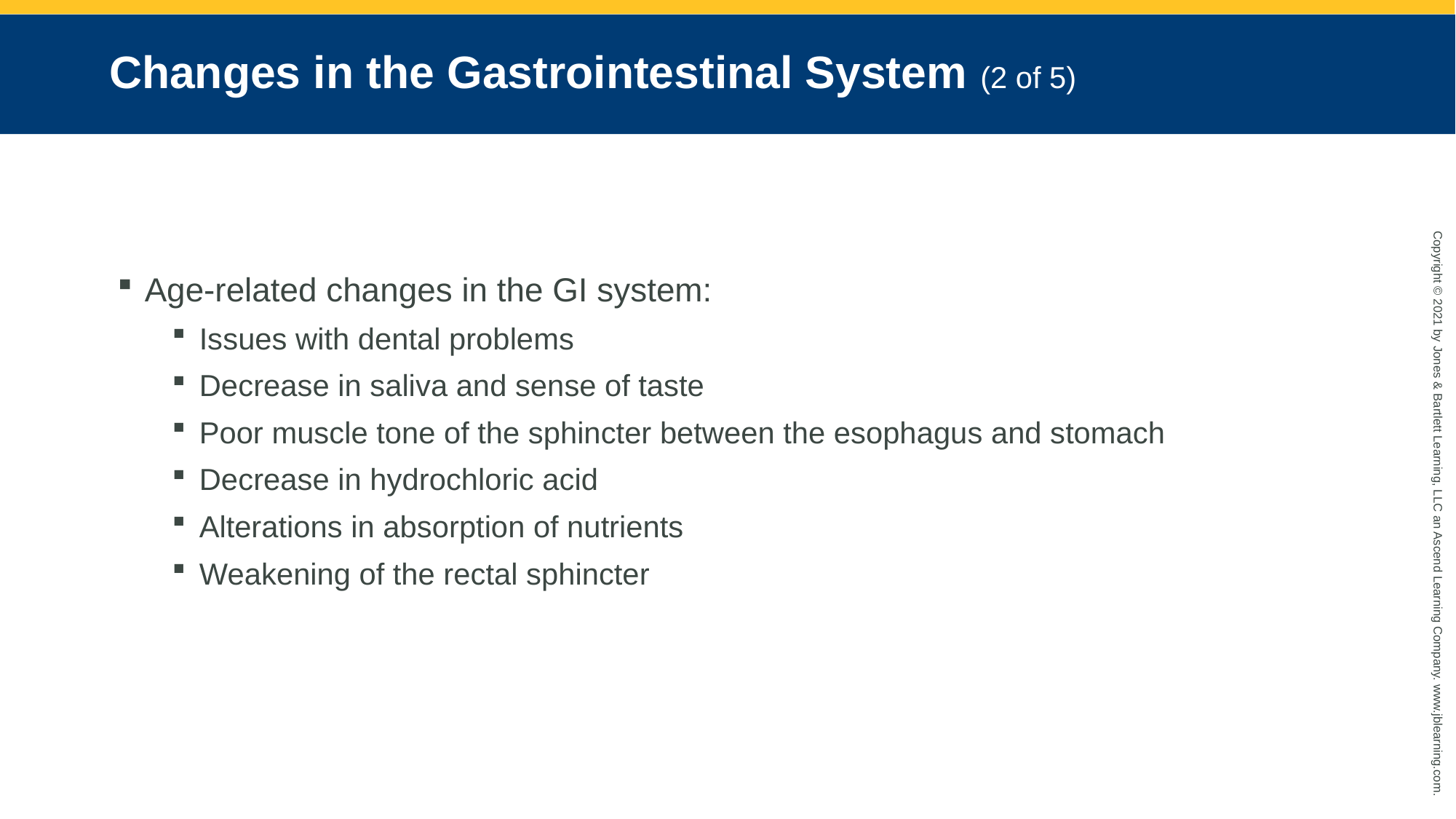

# Changes in the Gastrointestinal System (2 of 5)
Age-related changes in the GI system:
Issues with dental problems
Decrease in saliva and sense of taste
Poor muscle tone of the sphincter between the esophagus and stomach
Decrease in hydrochloric acid
Alterations in absorption of nutrients
Weakening of the rectal sphincter